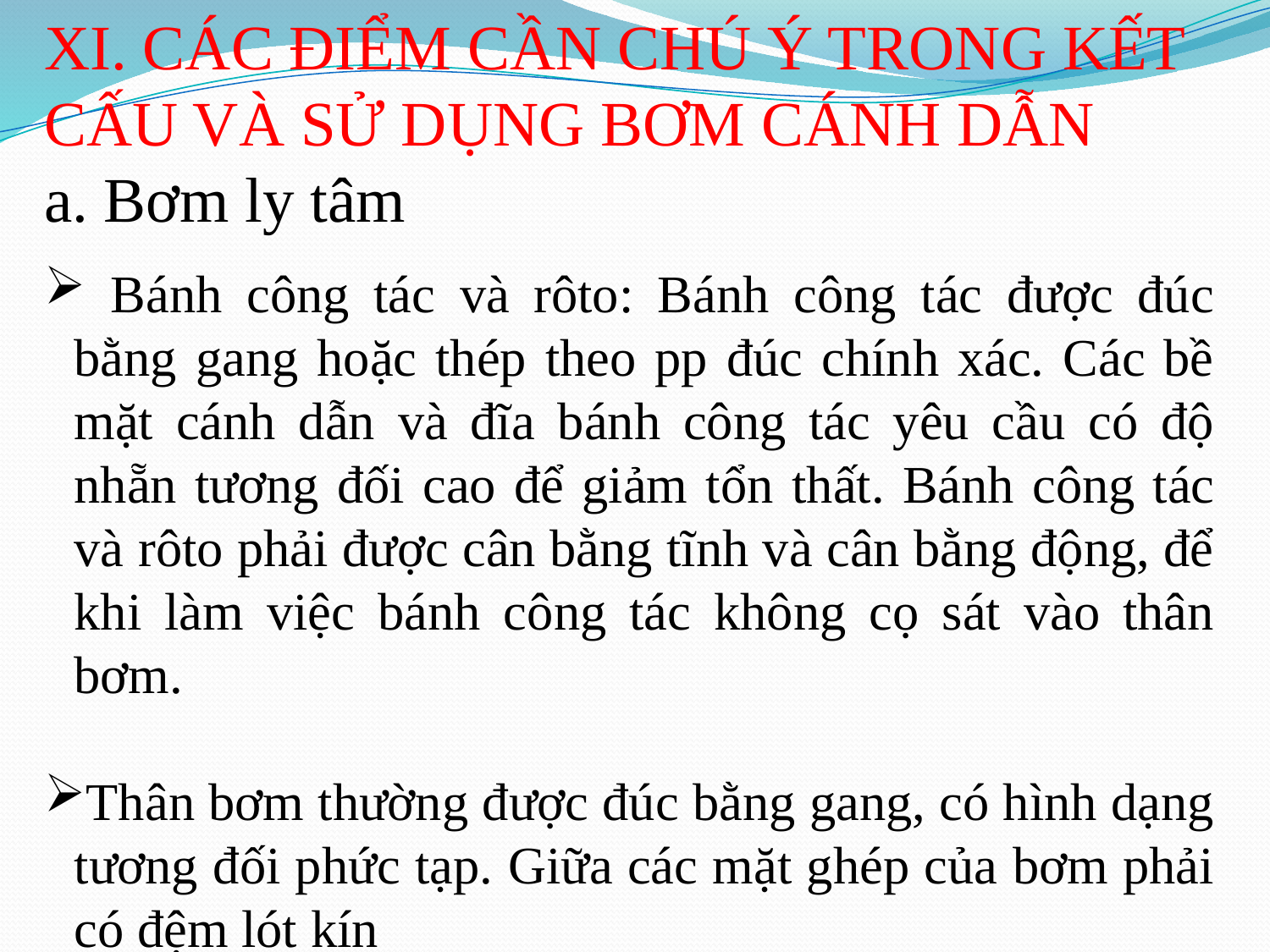

XI. CÁC ĐIỂM CẦN CHÚ Ý TRONG KẾT CẤU VÀ SỬ DỤNG BƠM CÁNH DẪN
a. Bơm ly tâm
 Bánh công tác và rôto: Bánh công tác được đúc bằng gang hoặc thép theo pp đúc chính xác. Các bề mặt cánh dẫn và đĩa bánh công tác yêu cầu có độ nhẵn tương đối cao để giảm tổn thất. Bánh công tác và rôto phải được cân bằng tĩnh và cân bằng động, để khi làm việc bánh công tác không cọ sát vào thân bơm.

Thân bơm thường được đúc bằng gang, có hình dạng tương đối phức tạp. Giữa các mặt ghép của bơm phải có đệm lót kín